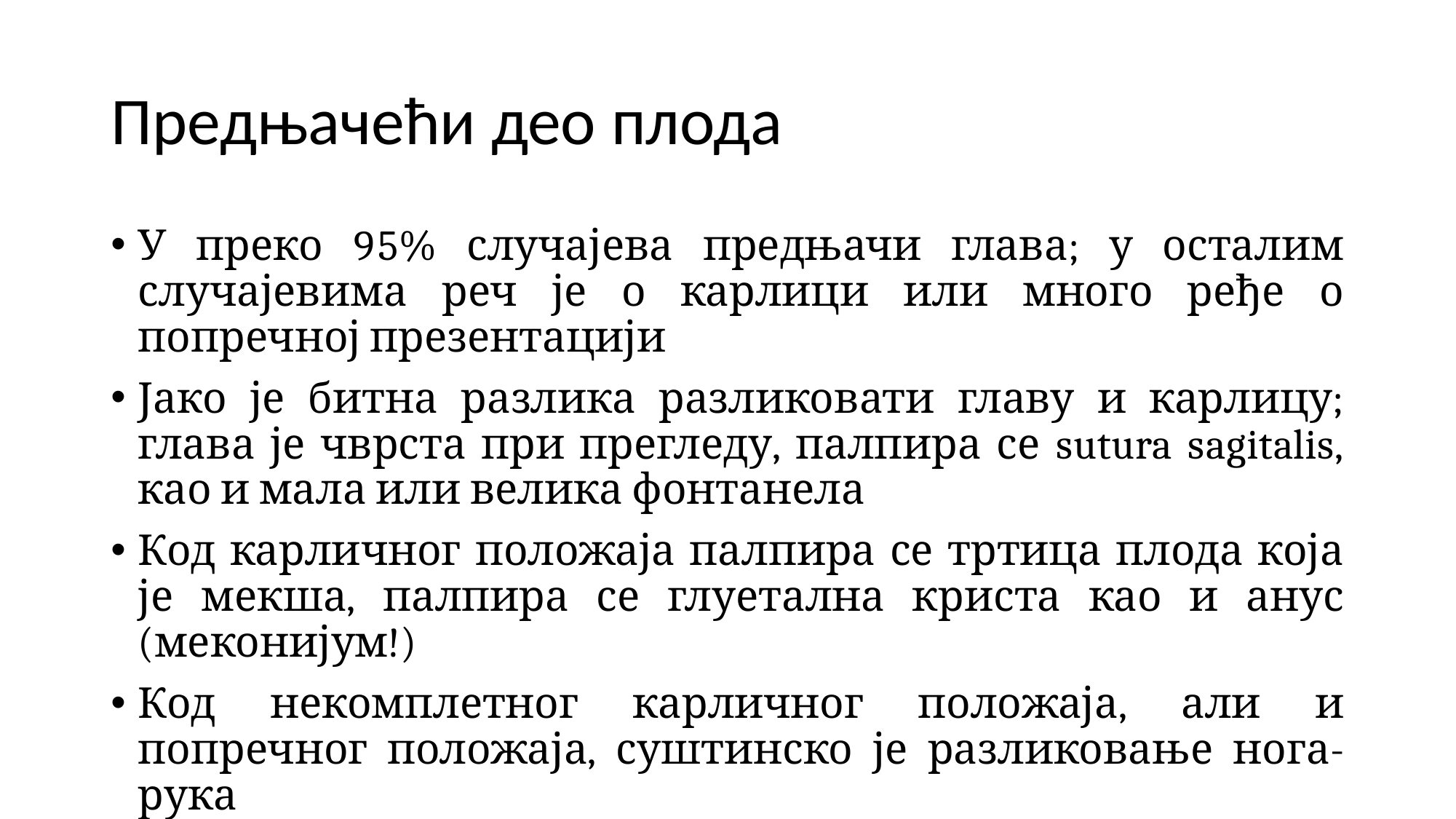

# Предњачећи део плода
У преко 95% случајева предњачи глава; у осталим случајевима реч је о карлици или много ређе о попречној презентацији
Јако је битна разлика разликовати главу и карлицу; глава је чврста при прегледу, палпира се sutura sagitalis, као и мала или велика фонтанела
Код карличног положаја палпира се тртица плода која је мекша, палпира се глуетална криста као и анус (меконијум!)
Код некомплетног карличног положаја, али и попречног положаја, суштинско је разликовање нога- рука